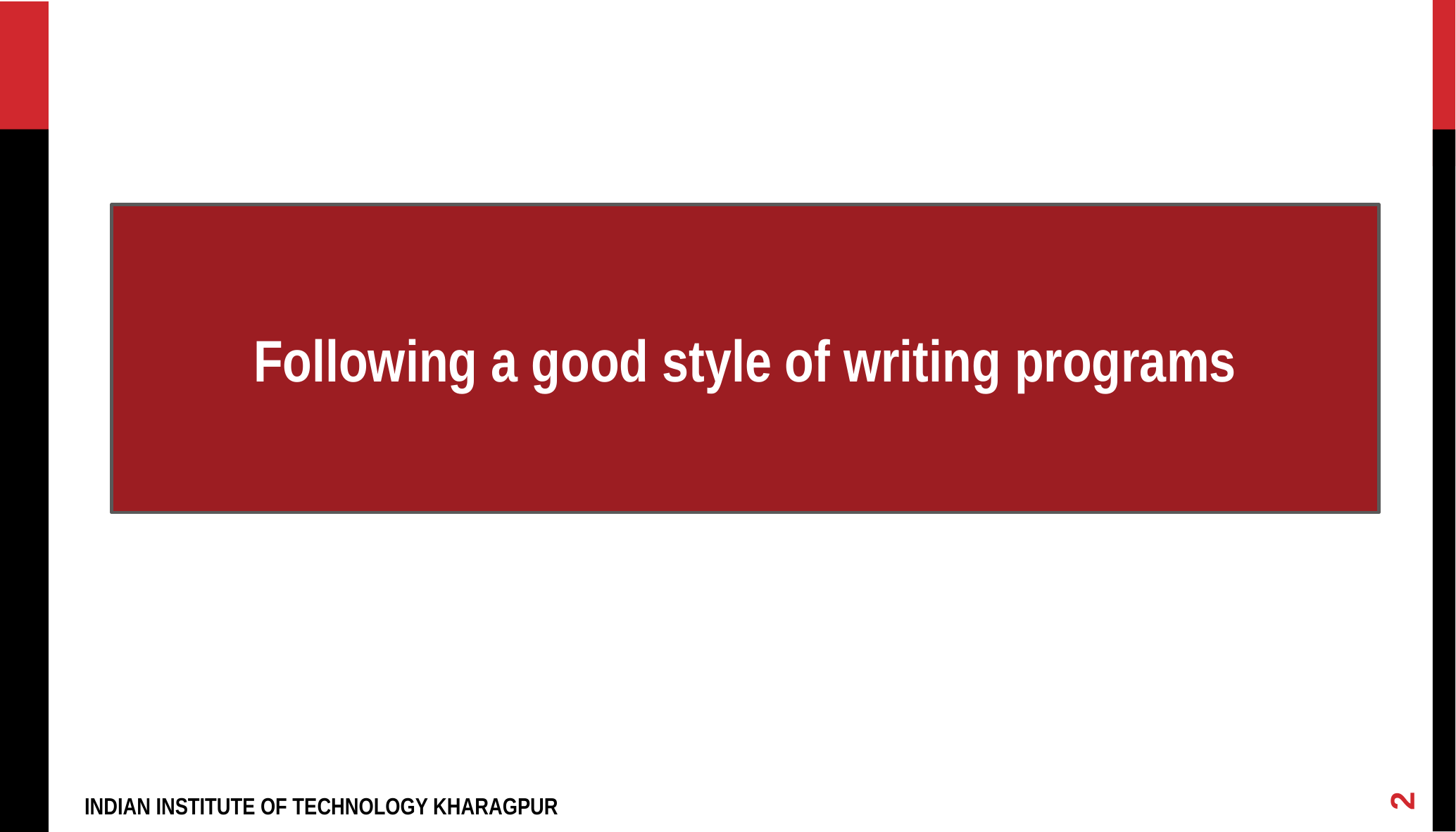

Following a good style of writing programs
2
INDIAN INSTITUTE OF TECHNOLOGY KHARAGPUR